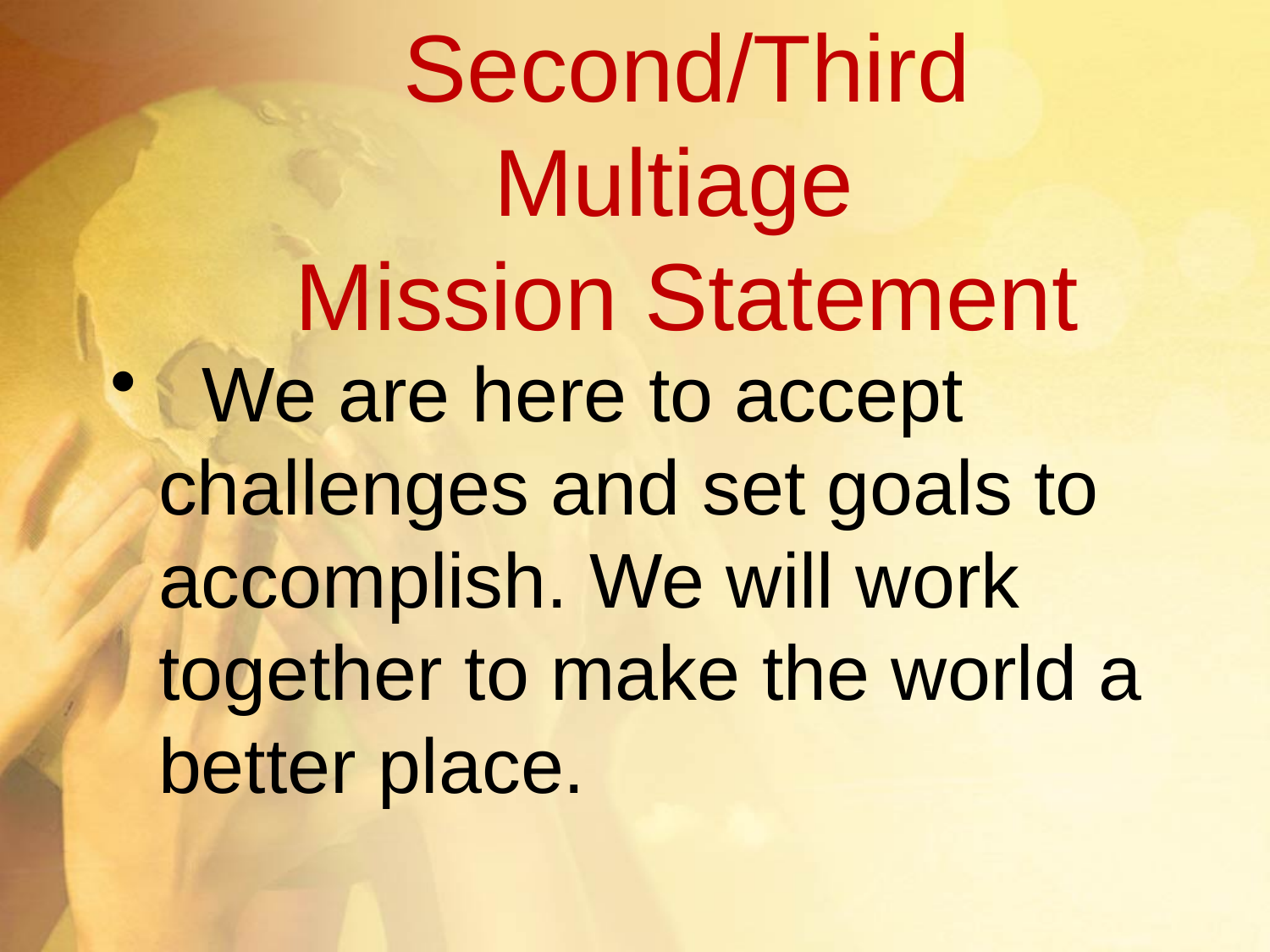

# Second/Third Multiage Mission Statement
  We are here to accept challenges and set goals to accomplish. We will work together to make the world a better place.